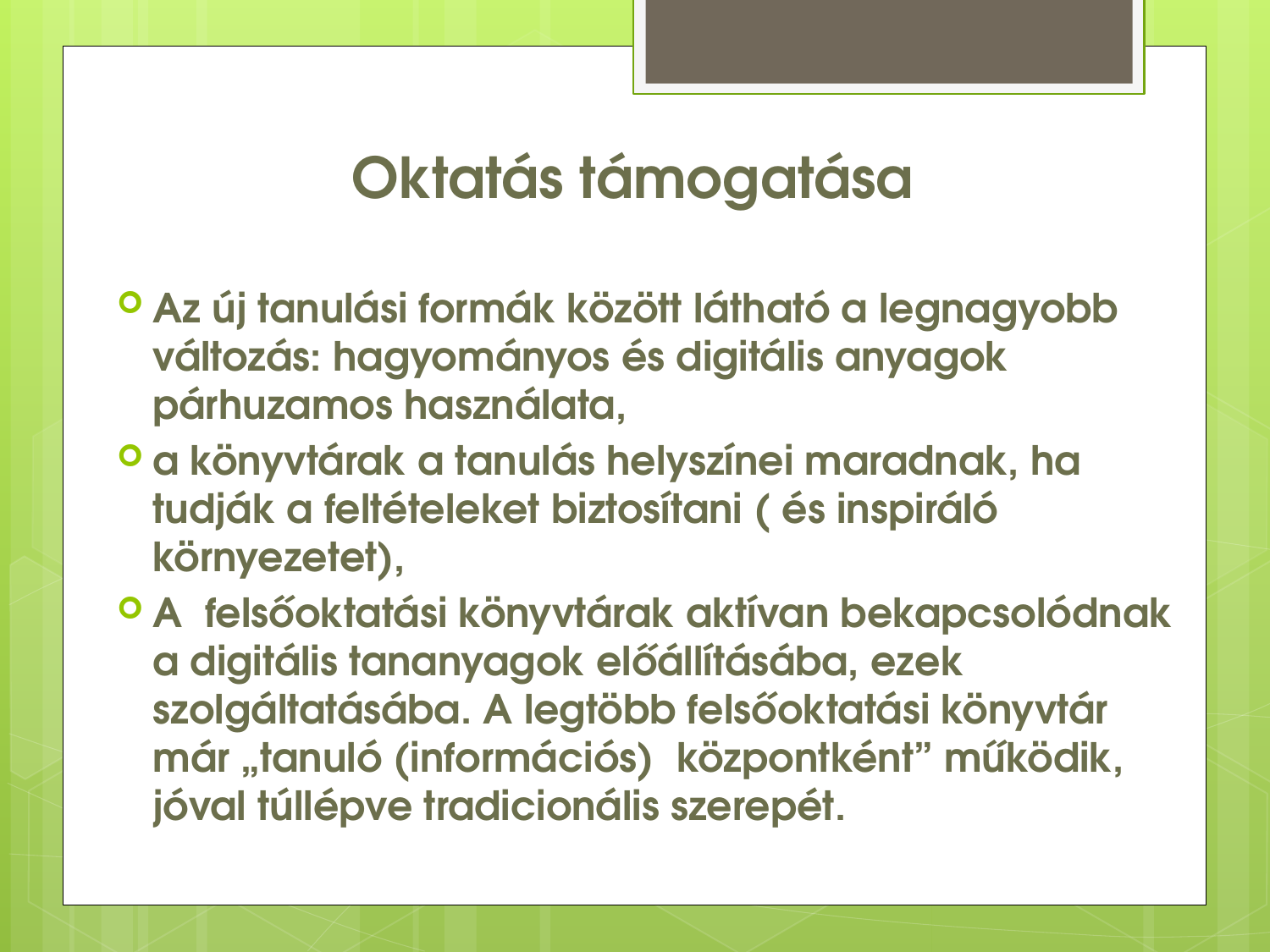

# Oktatás támogatása
Az új tanulási formák között látható a legnagyobb változás: hagyományos és digitális anyagok párhuzamos használata,
a könyvtárak a tanulás helyszínei maradnak, ha tudják a feltételeket biztosítani ( és inspiráló környezetet),
A  felsőoktatási könyvtárak aktívan bekapcsolódnak a digitális tananyagok előállításába, ezek szolgáltatásába. A legtöbb felsőoktatási könyvtár már „tanuló (információs)  központként” működik,  jóval túllépve tradicionális szerepét.